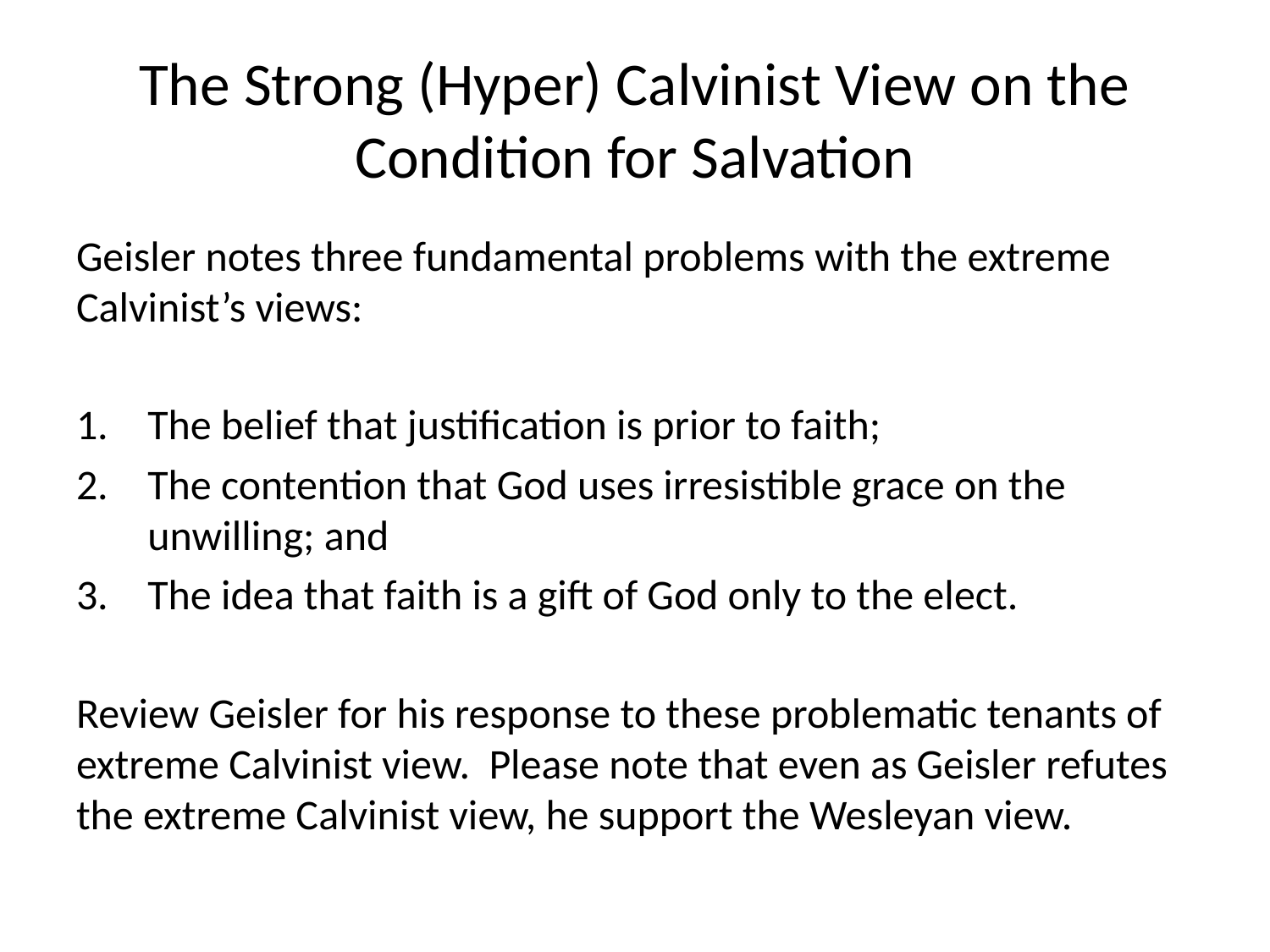

# The Strong (Hyper) Calvinist View on the Condition for Salvation
Geisler notes three fundamental problems with the extreme Calvinist’s views:

The belief that justification is prior to faith;
The contention that God uses irresistible grace on the unwilling; and
The idea that faith is a gift of God only to the elect.

Review Geisler for his response to these problematic tenants of extreme Calvinist view.  Please note that even as Geisler refutes the extreme Calvinist view, he support the Wesleyan view.